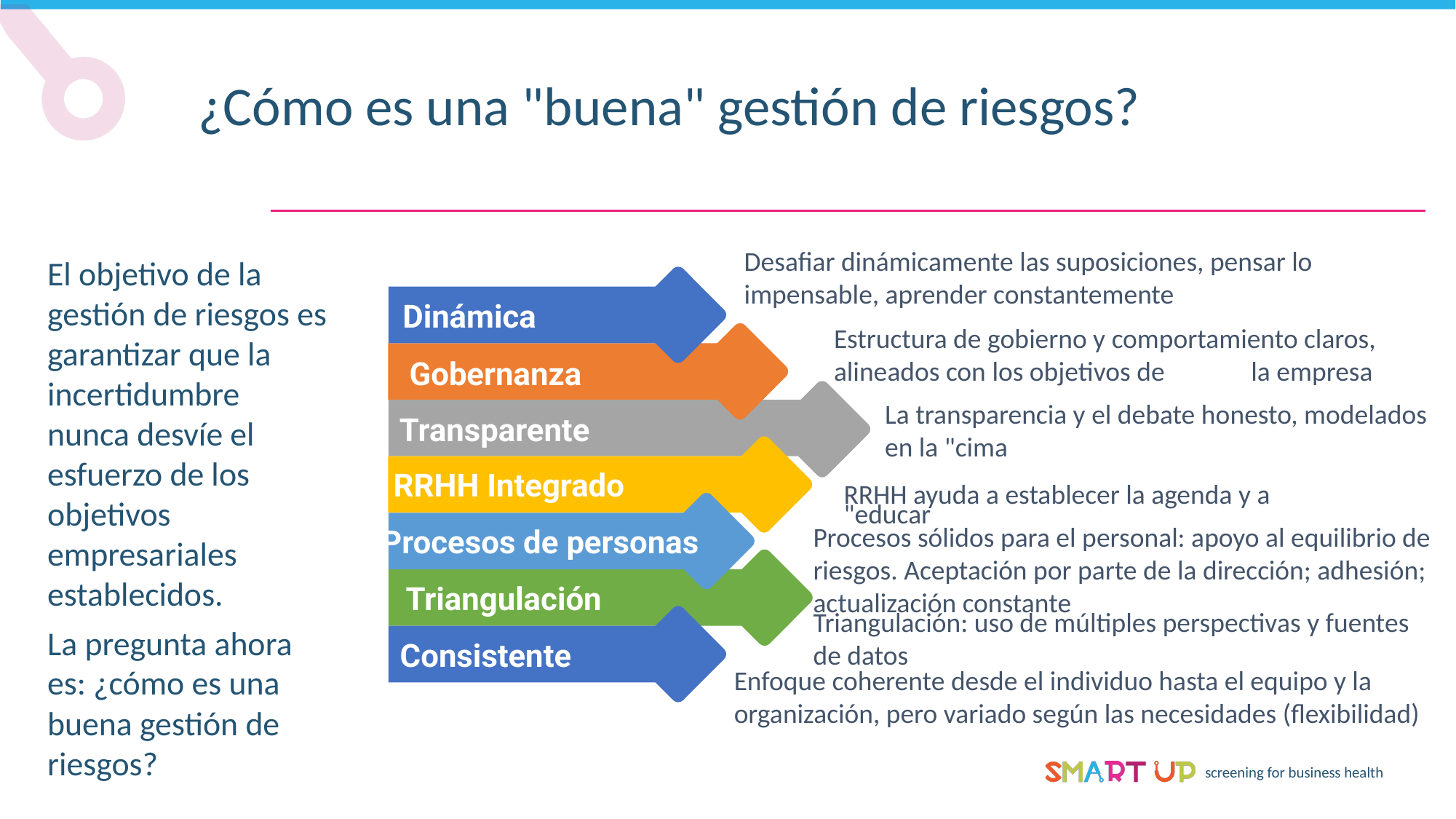

¿Cómo es una "buena" gestión de riesgos?
Desafiar dinámicamente las suposiciones, pensar lo impensable, aprender constantemente
El objetivo de la gestión de riesgos es garantizar que la incertidumbre nunca desvíe el esfuerzo de los objetivos empresariales establecidos.
La pregunta ahora es: ¿cómo es una buena gestión de riesgos?

Dinámica

Gobernanza

Transparente

RRHH Integrado

Procesos de personas

Triangulación

Consistente
Estructura de gobierno y comportamiento claros, alineados con los objetivos de              la empresa
La transparencia y el debate honesto, modelados en la "cima
RRHH ayuda a establecer la agenda y a "educar
Procesos sólidos para el personal: apoyo al equilibrio de riesgos. Aceptación por parte de la dirección; adhesión; actualización constante
Triangulación: uso de múltiples perspectivas y fuentes de datos
Enfoque coherente desde el individuo hasta el equipo y la organización, pero variado según las necesidades (flexibilidad)